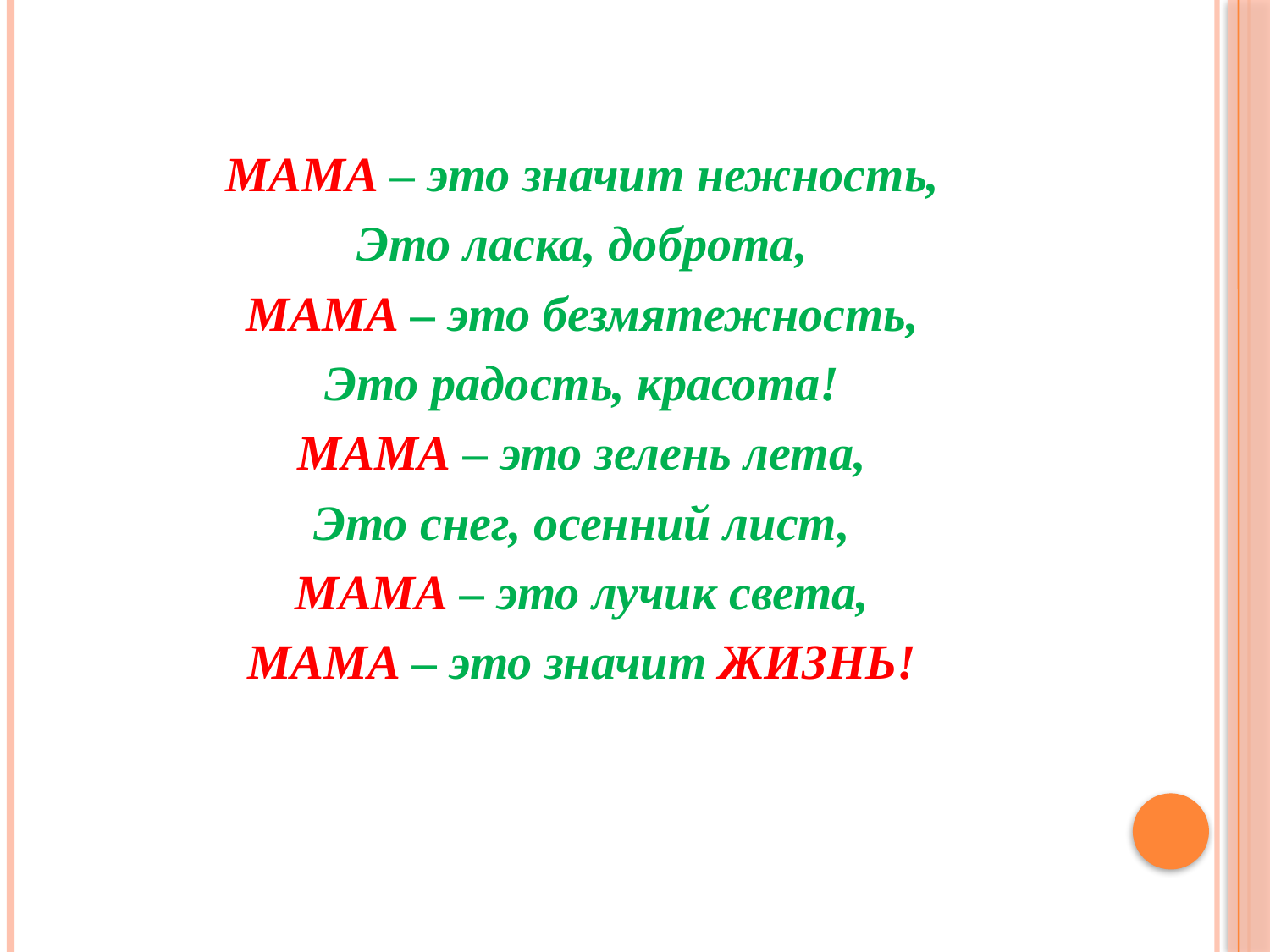

#

МАМА – это значит нежность,
Это ласка, доброта,
МАМА – это безмятежность,
Это радость, красота!
МАМА – это зелень лета,
Это снег, осенний лист,
МАМА – это лучик света,
МАМА – это значит ЖИЗНЬ!